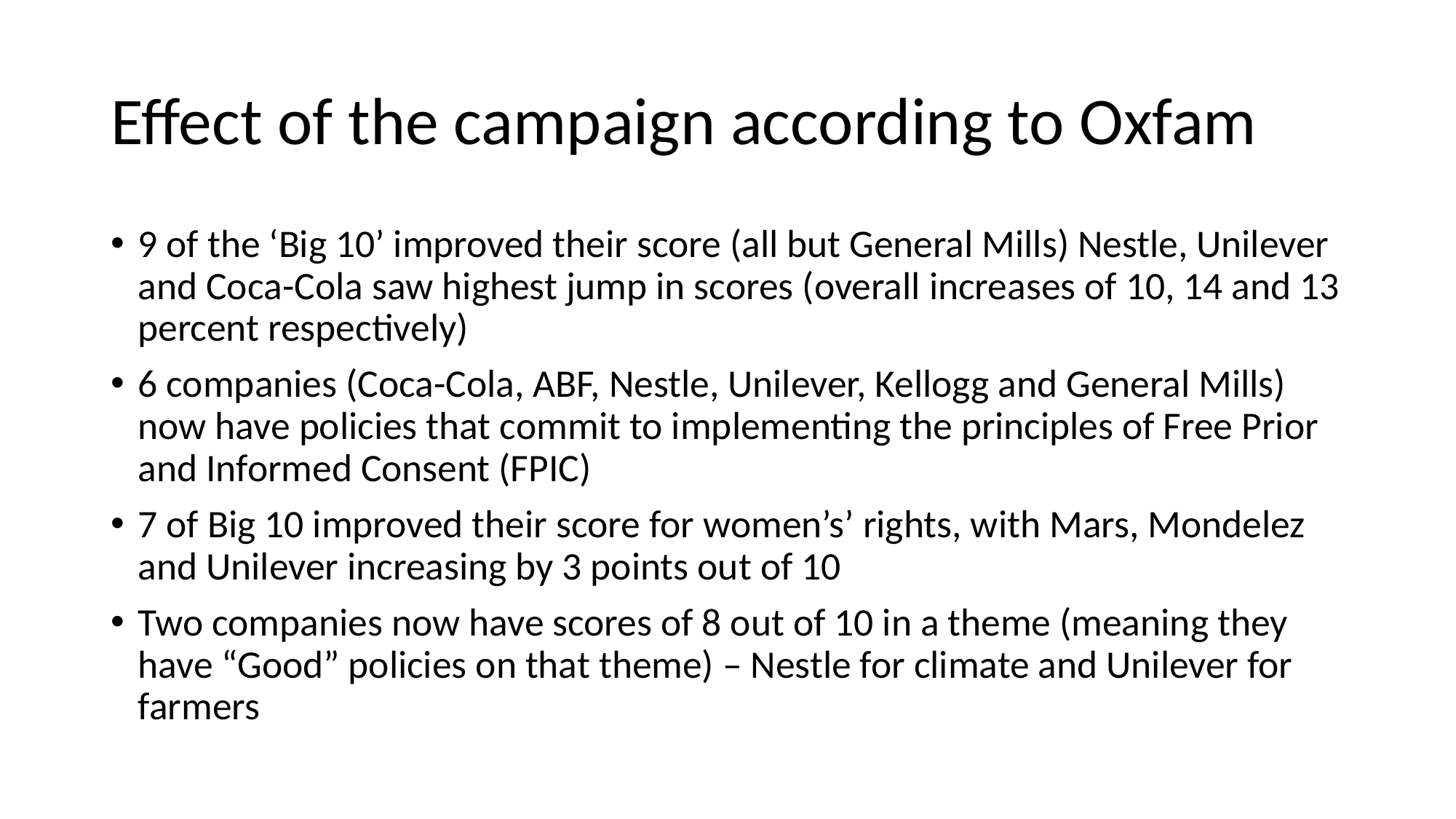

# Effect of the campaign according to Oxfam
9 of the ‘Big 10’ improved their score (all but General Mills) Nestle, Unilever and Coca-Cola saw highest jump in scores (overall increases of 10, 14 and 13 percent respectively)
6 companies (Coca-Cola, ABF, Nestle, Unilever, Kellogg and General Mills) now have policies that commit to implementing the principles of Free Prior and Informed Consent (FPIC)
7 of Big 10 improved their score for women’s’ rights, with Mars, Mondelez and Unilever increasing by 3 points out of 10
Two companies now have scores of 8 out of 10 in a theme (meaning they have “Good” policies on that theme) – Nestle for climate and Unilever for farmers